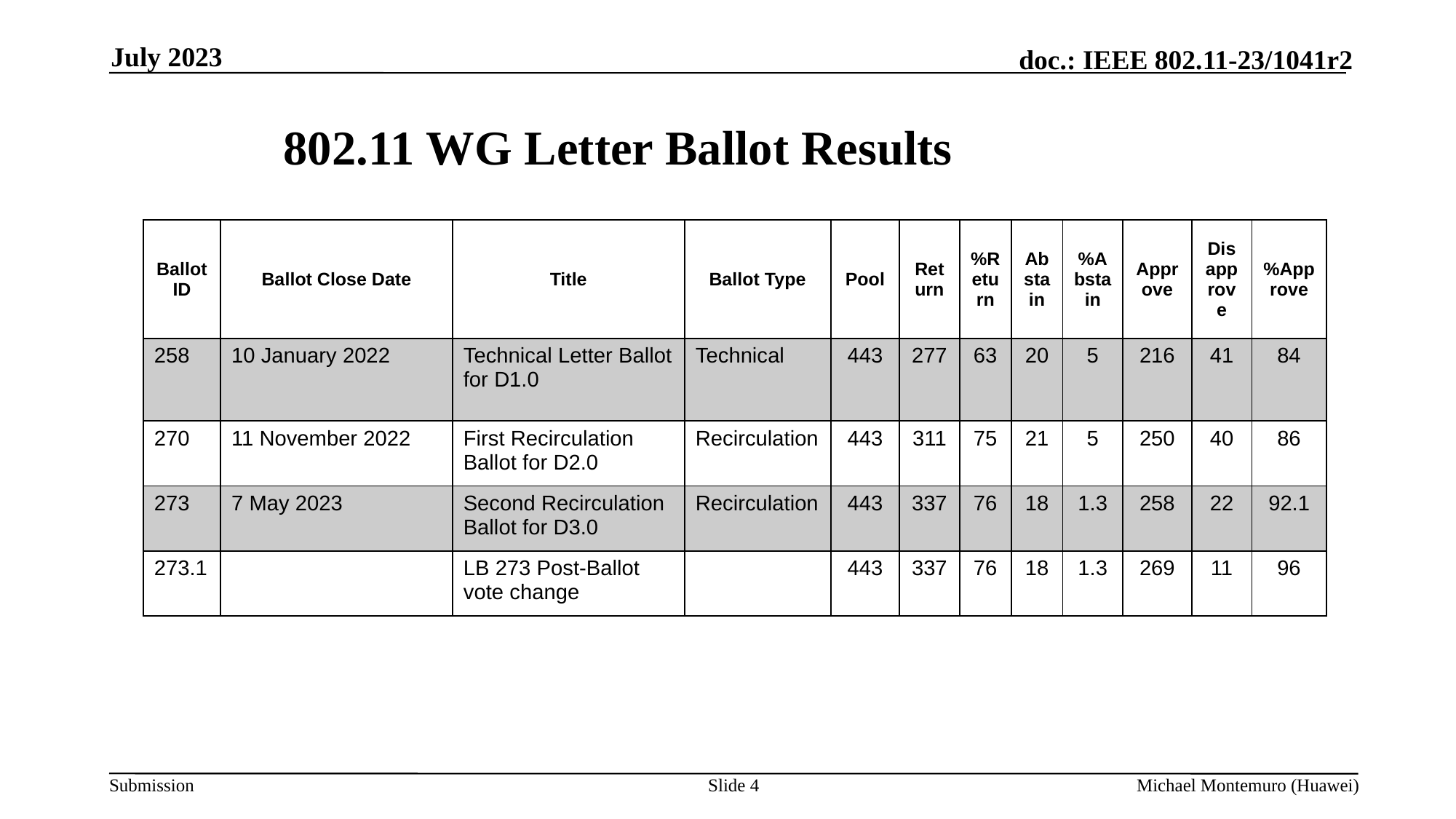

July 2023
802.11 WG Letter Ballot Results
| Ballot ID | Ballot Close Date | Title | Ballot Type | Pool | Return | %Return | Abstain | %Abstain | Approve | Disapprove | %Approve |
| --- | --- | --- | --- | --- | --- | --- | --- | --- | --- | --- | --- |
| 258 | 10 January 2022 | Technical Letter Ballot for D1.0 | Technical | 443 | 277 | 63 | 20 | 5 | 216 | 41 | 84 |
| 270 | 11 November 2022 | First Recirculation Ballot for D2.0 | Recirculation | 443 | 311 | 75 | 21 | 5 | 250 | 40 | 86 |
| 273 | 7 May 2023 | Second Recirculation Ballot for D3.0 | Recirculation | 443 | 337 | 76 | 18 | 1.3 | 258 | 22 | 92.1 |
| 273.1 |  | LB 273 Post-Ballot vote change |  | 443 | 337 | 76 | 18 | 1.3 | 269 | 11 | 96 |
Slide 4
Michael Montemuro (Huawei)